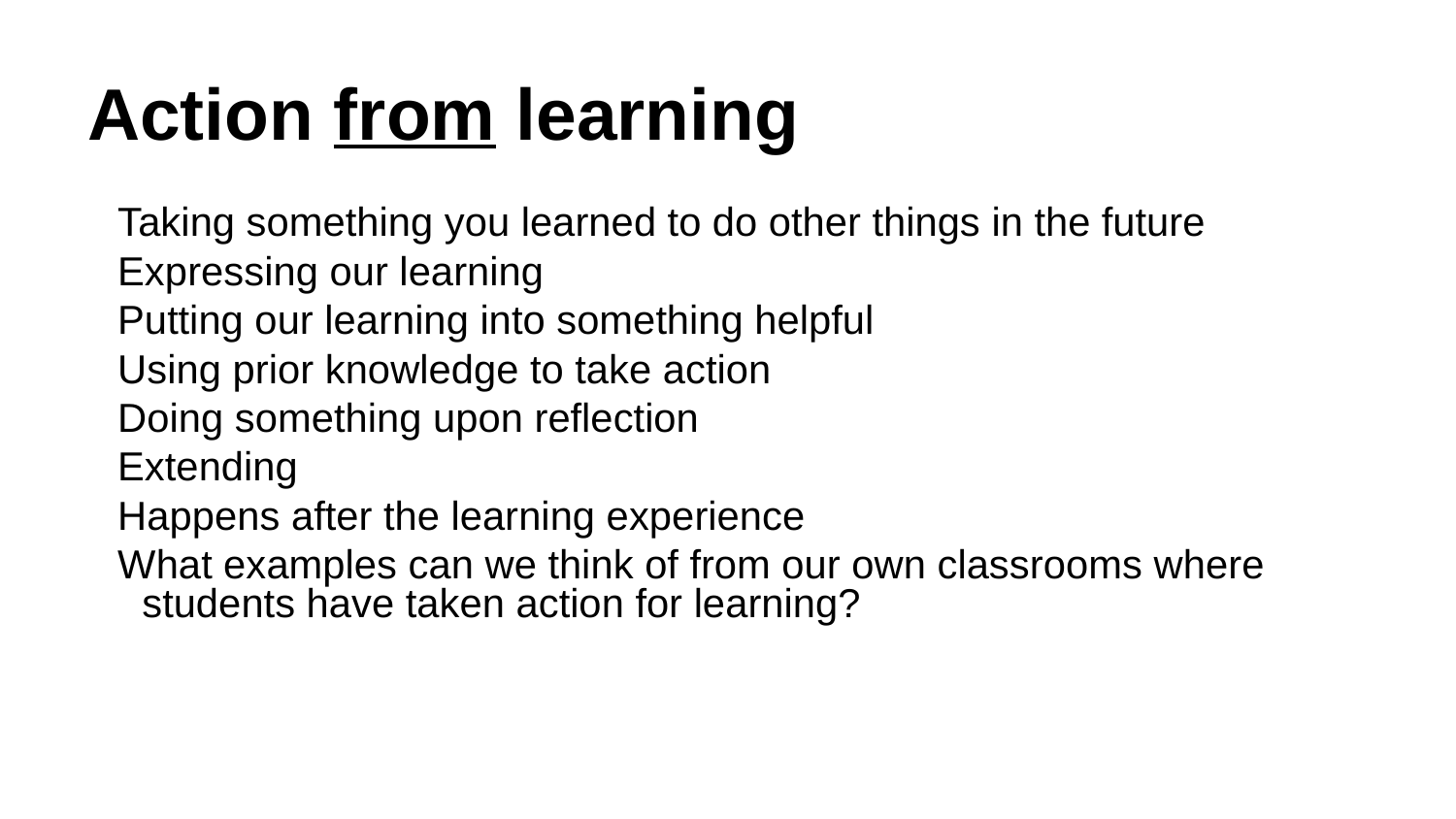

# Action from learning
Taking something you learned to do other things in the future
Expressing our learning
Putting our learning into something helpful
Using prior knowledge to take action
Doing something upon reflection
Extending
Happens after the learning experience
What examples can we think of from our own classrooms where students have taken action for learning?